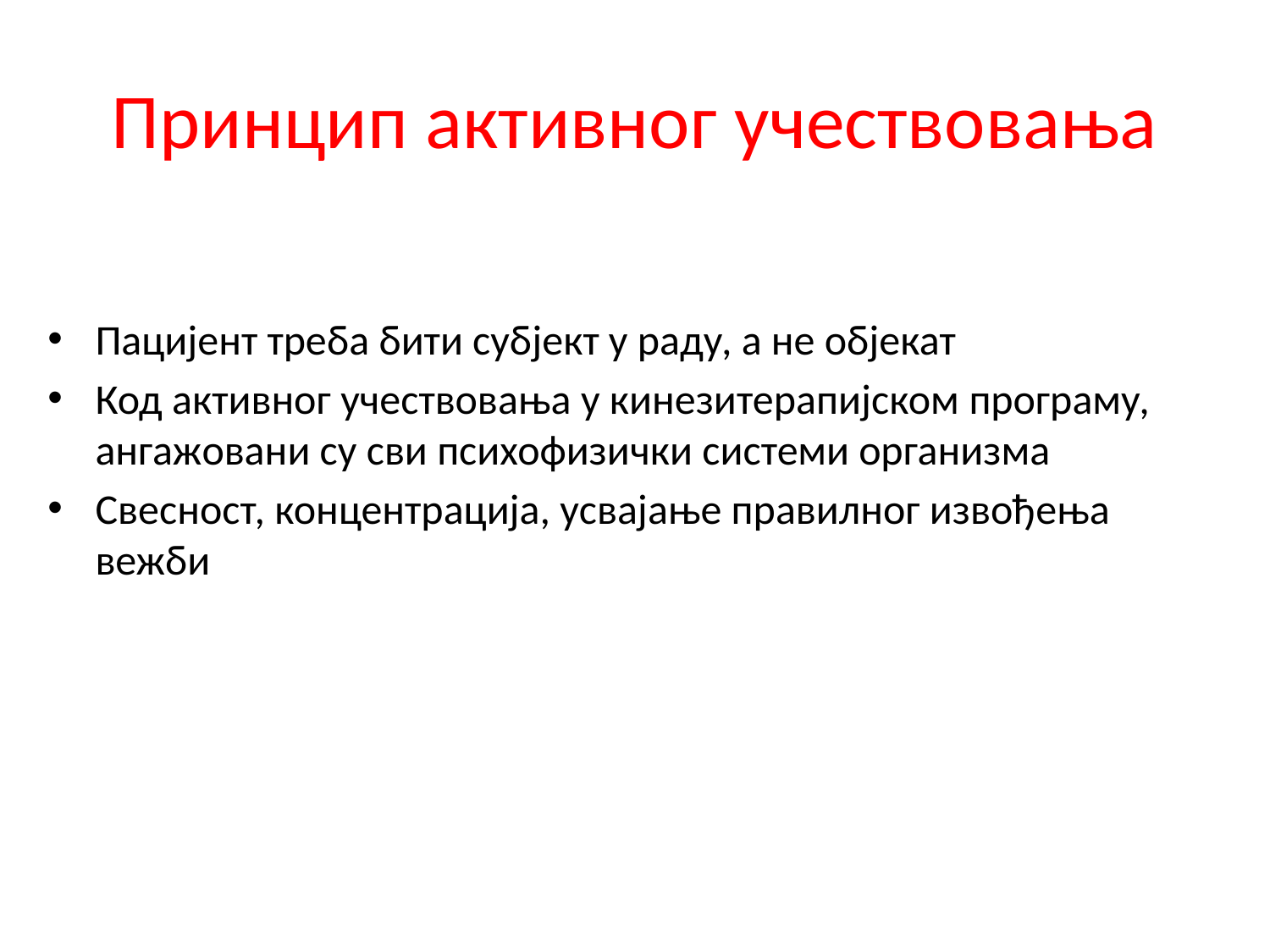

# Принцип активног учествовања
Пацијент треба бити субјект у раду, а не објекат
Код активног учествовања у кинезитерапијском програму, ангажовани су сви психофизички системи организма
Свесност, концентрација, усвајање правилног извођења вежби